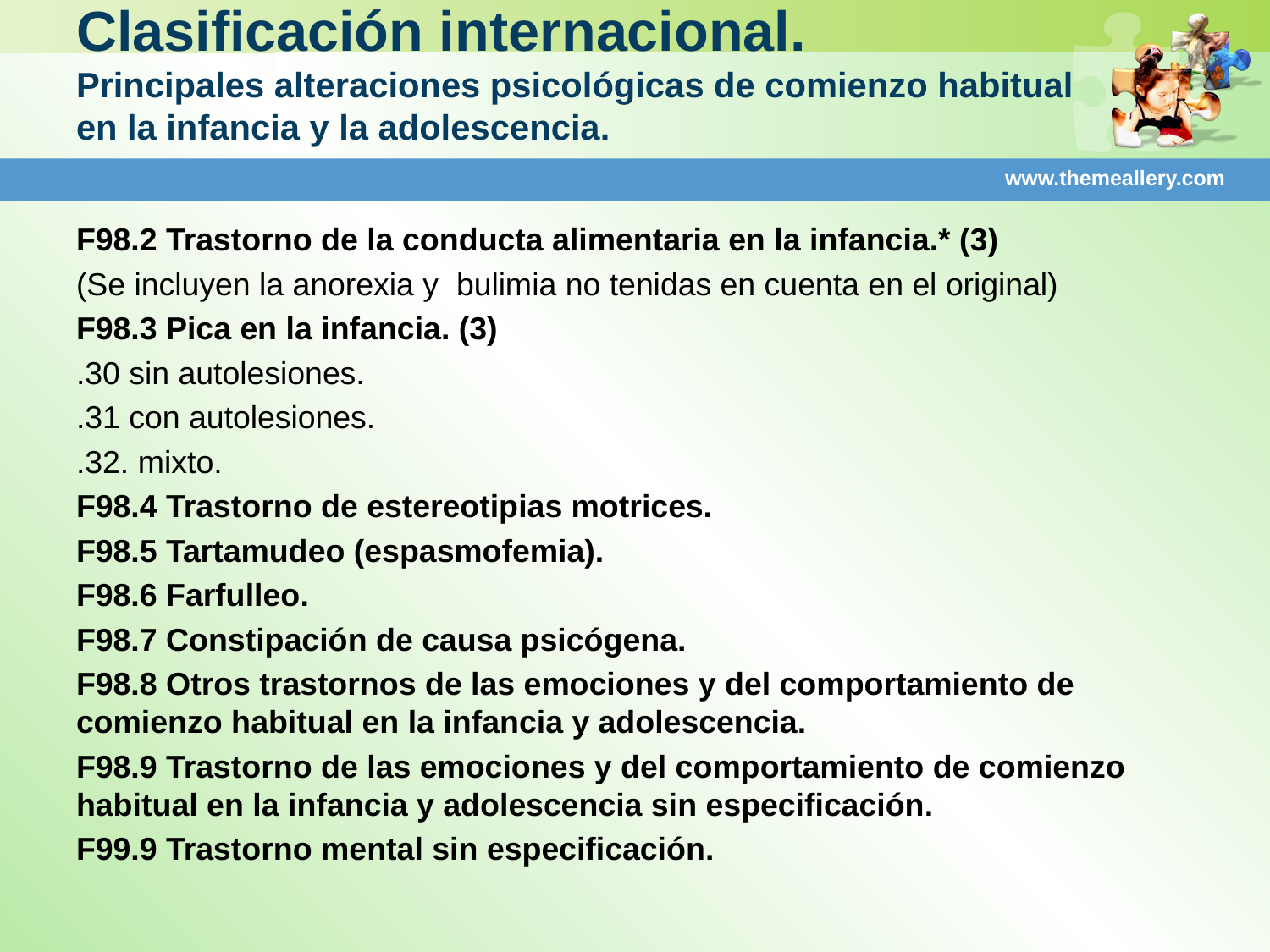

# Clasificación internacional. Principales alteraciones psicológicas de comienzo habitual en la infancia y la adolescencia.
www.themeallery.com
F98.2 Trastorno de la conducta alimentaria en la infancia.* (3)
(Se incluyen la anorexia y  bulimia no tenidas en cuenta en el original)
F98.3 Pica en la infancia. (3)
.30 sin autolesiones.
.31 con autolesiones.
.32. mixto.
F98.4 Trastorno de estereotipias motrices.
F98.5 Tartamudeo (espasmofemia).
F98.6 Farfulleo.
F98.7 Constipación de causa psicógena.
F98.8 Otros trastornos de las emociones y del comportamiento de comienzo habitual en la infancia y adolescencia.
F98.9 Trastorno de las emociones y del comportamiento de comienzo habitual en la infancia y adolescencia sin especificación.
F99.9 Trastorno mental sin especificación.